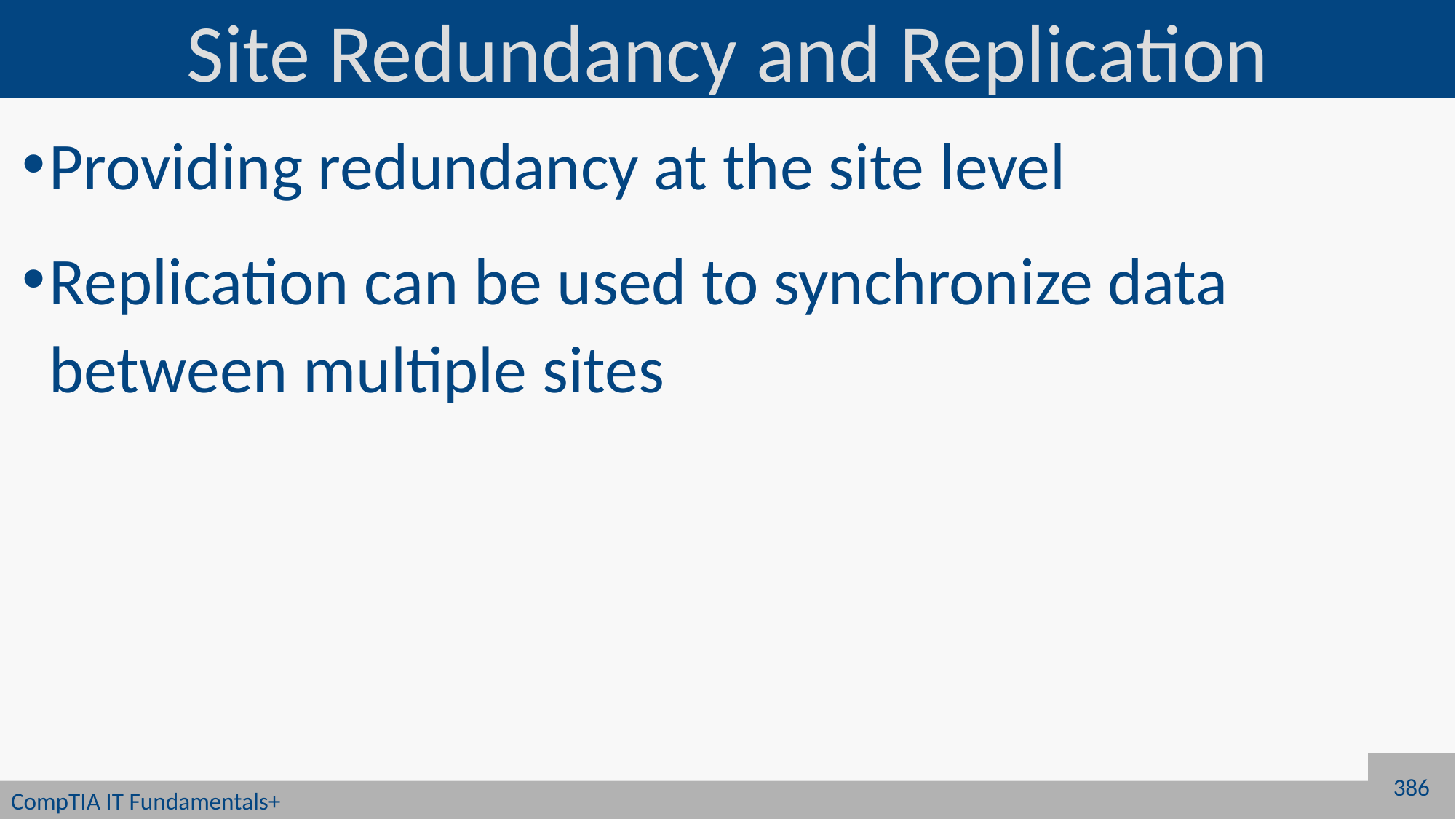

# Site Redundancy and Replication
Providing redundancy at the site level
Replication can be used to synchronize data between multiple sites
386
CompTIA IT Fundamentals+